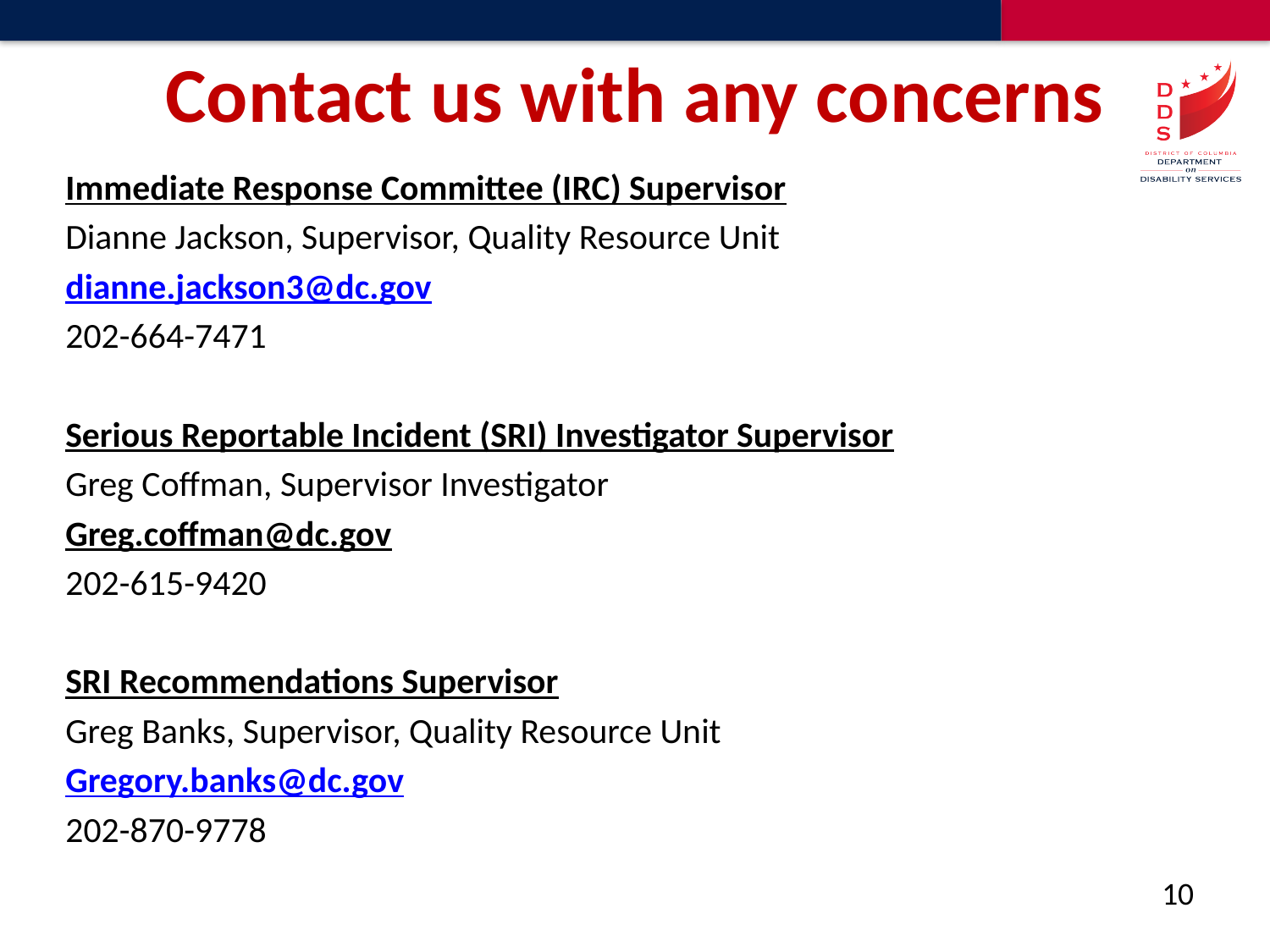

# Contact us with any concerns
Immediate Response Committee (IRC) Supervisor
Dianne Jackson, Supervisor, Quality Resource Unit
dianne.jackson3@dc.gov
202-664-7471

Serious Reportable Incident (SRI) Investigator Supervisor
Greg Coffman, Supervisor Investigator
Greg.coffman@dc.gov
202-615-9420

SRI Recommendations Supervisor
Greg Banks, Supervisor, Quality Resource Unit
Gregory.banks@dc.gov
202-870-9778
10